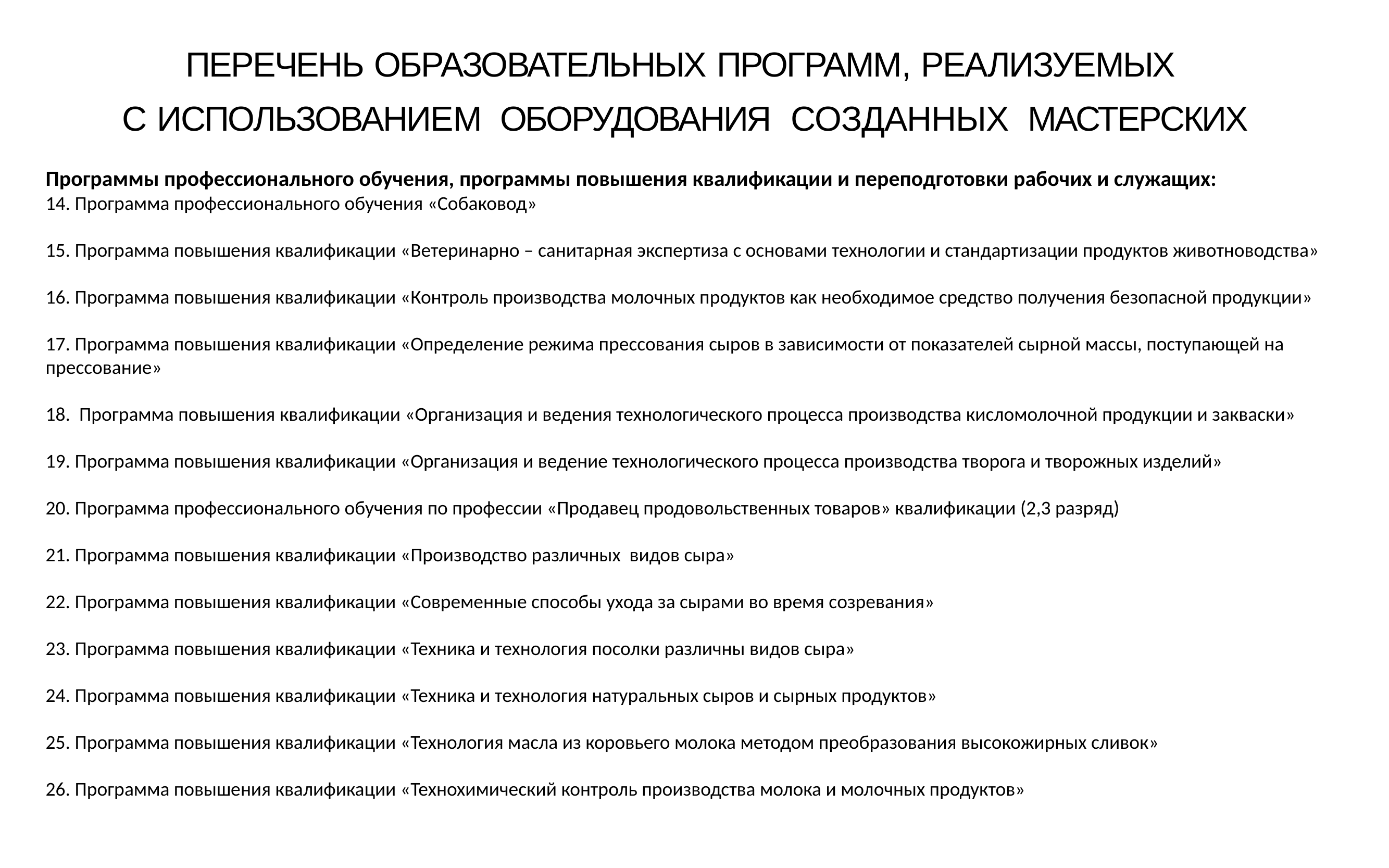

ПЕРЕЧЕНЬ ОБРАЗОВАТЕЛЬНЫХ ПРОГРАММ, РЕАЛИЗУЕМЫХ
С ИСПОЛЬЗОВАНИЕМ  ОБОРУДОВАНИЯ  СОЗДАННЫХ  МАСТЕРСКИХ
Программы профессионального обучения, программы повышения квалификации и переподготовки рабочих и служащих:
14. Программа профессионального обучения «Собаковод»

15. Программа повышения квалификации «Ветеринарно – санитарная экспертиза с основами технологии и стандартизации продуктов животноводства»

16. Программа повышения квалификации «Контроль производства молочных продуктов как необходимое средство получения безопасной продукции»

17. Программа повышения квалификации «Определение режима прессования сыров в зависимости от показателей сырной массы, поступающей на прессование»

18.  Программа повышения квалификации «Организация и ведения технологического процесса производства кисломолочной продукции и закваски»

19. Программа повышения квалификации «Организация и ведение технологического процесса производства творога и творожных изделий»

20. Программа профессионального обучения по профессии «Продавец продовольственных товаров» квалификации (2,3 разряд)

21. Программа повышения квалификации «Производство различных  видов сыра»

22. Программа повышения квалификации «Современные способы ухода за сырами во время созревания»

23. Программа повышения квалификации «Техника и технология посолки различны видов сыра»

24. Программа повышения квалификации «Техника и технология натуральных сыров и сырных продуктов»

25. Программа повышения квалификации «Технология масла из коровьего молока методом преобразования высокожирных сливок»

26. Программа повышения квалификации «Технохимический контроль производства молока и молочных продуктов»